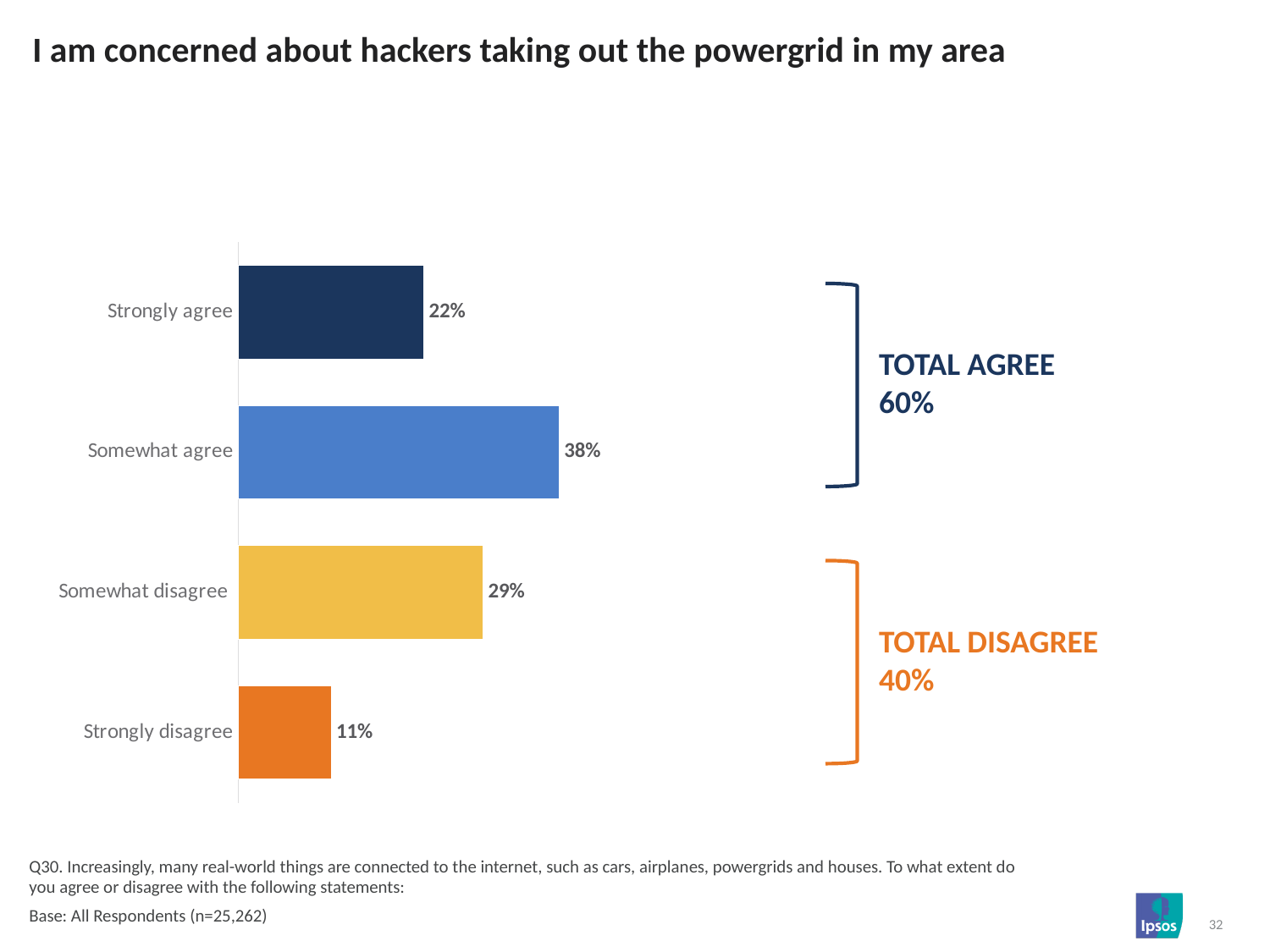

# I am concerned about hackers taking out the powergrid in my area

### Chart

| Category | Column1 |
|---|---|
| Strongly agree | 0.22 |
| Somewhat agree | 0.38 |
| Somewhat disagree  | 0.29 |
| Strongly disagree | 0.11 |
TOTAL AGREE
60%

TOTAL DISAGREE
40%
Q30. Increasingly, many real-world things are connected to the internet, such as cars, airplanes, powergrids and houses. To what extent do you agree or disagree with the following statements:
Base: All Respondents (n=25,262)